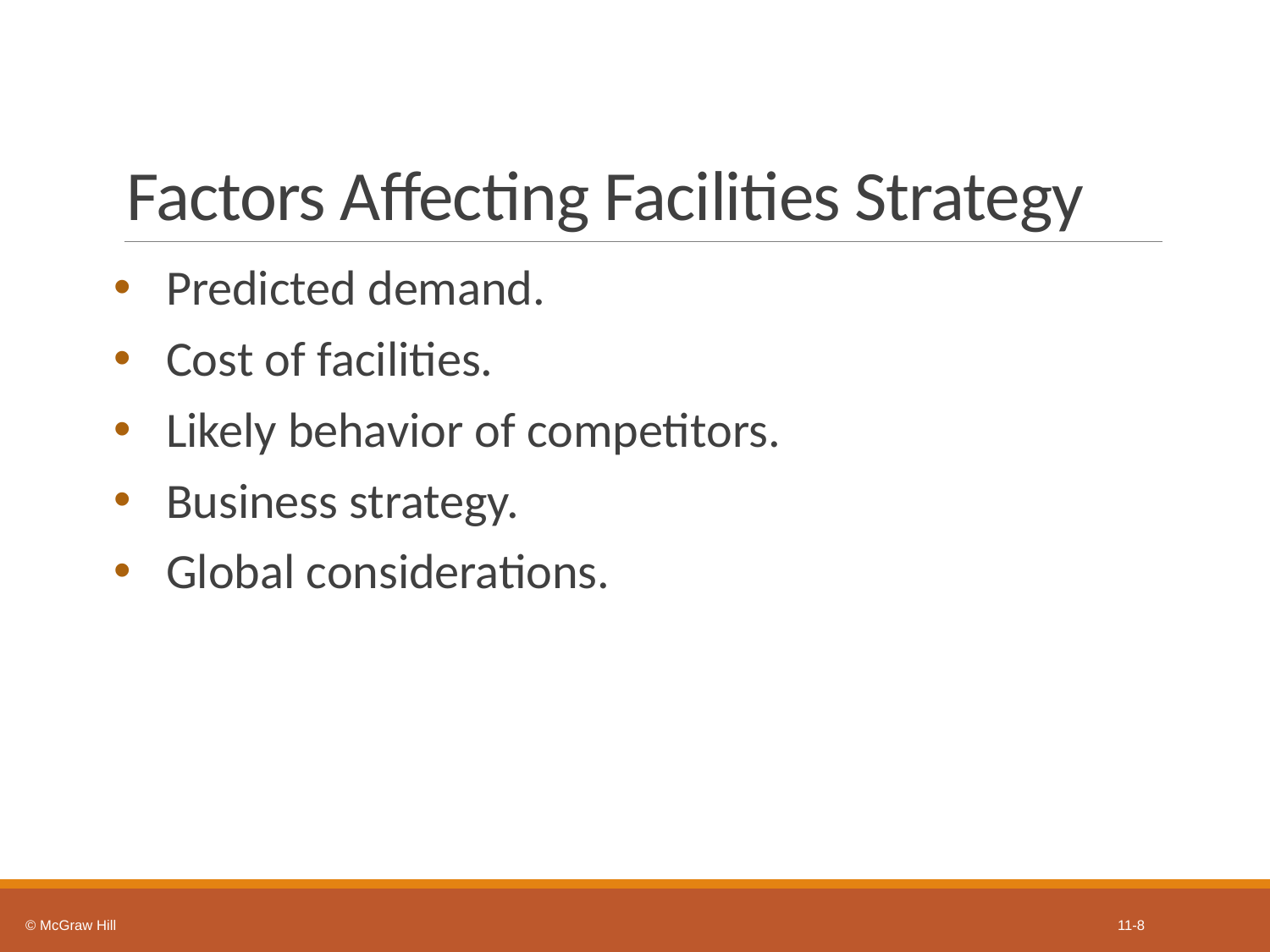

# Factors Affecting Facilities Strategy
 Predicted demand.
 Cost of facilities.
 Likely behavior of competitors.
 Business strategy.
 Global considerations.